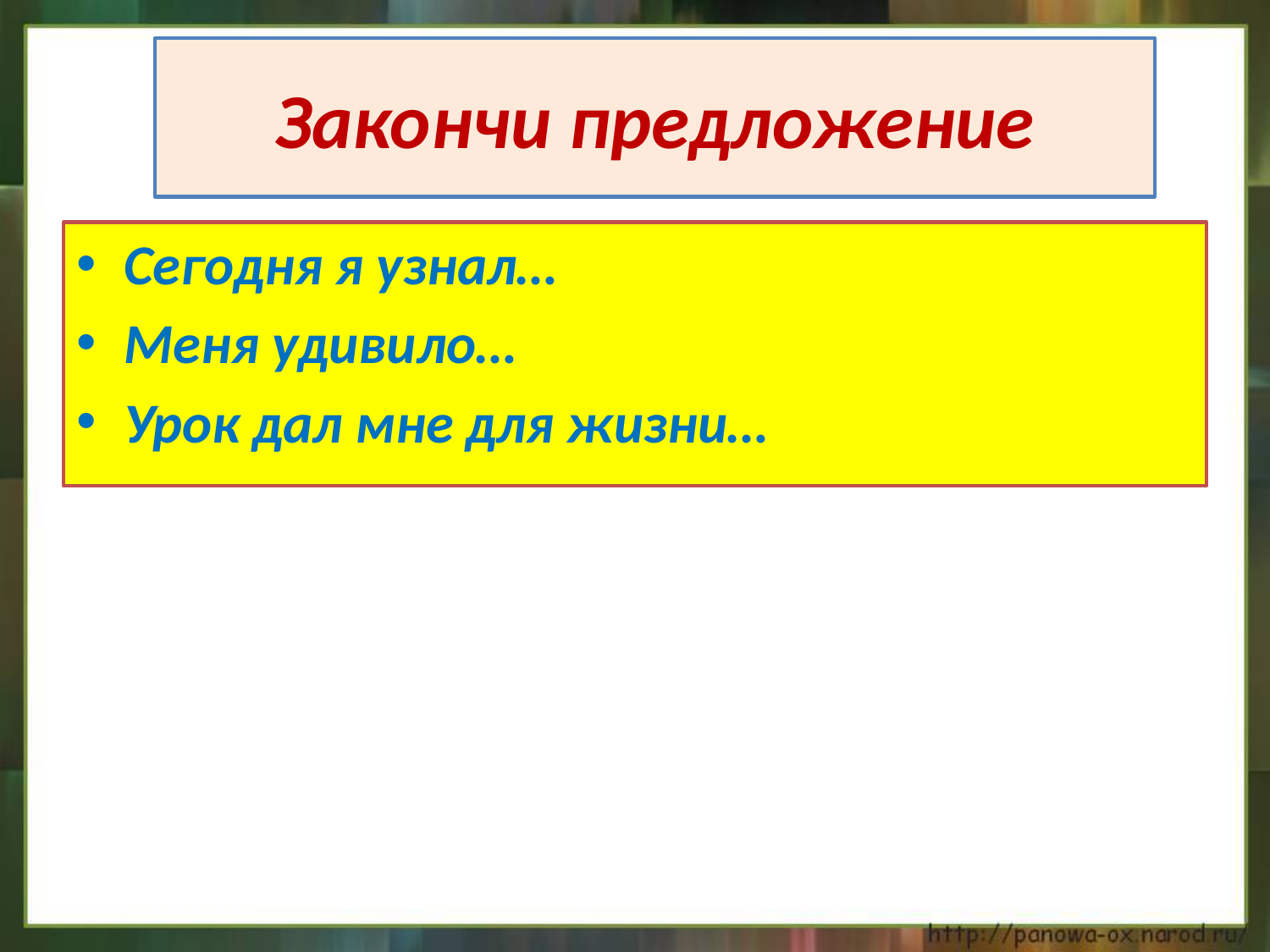

# Закончи предложение
Сегодня я узнал…
Меня удивило…
Урок дал мне для жизни…